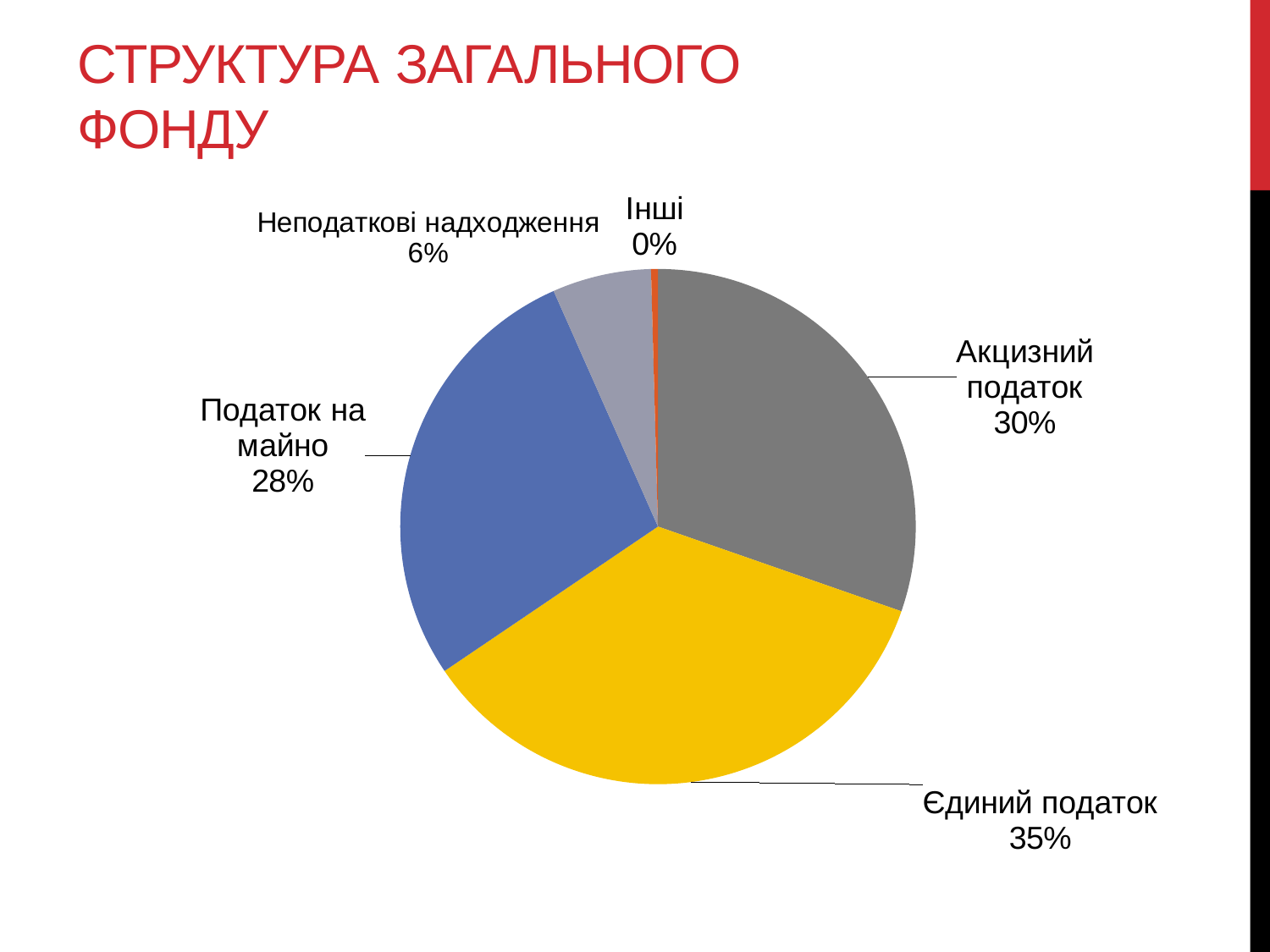

# Структура загального фонду

### Chart

| Category | тис.грн. |
|---|---|
| Акцизний податок | 12145.5 |
| Єдиний податок | 14091.1 |
| Податок на майно | 11145.8 |
| Неподаткові надходження | 2484.2 |
| Інші | 171.222 |